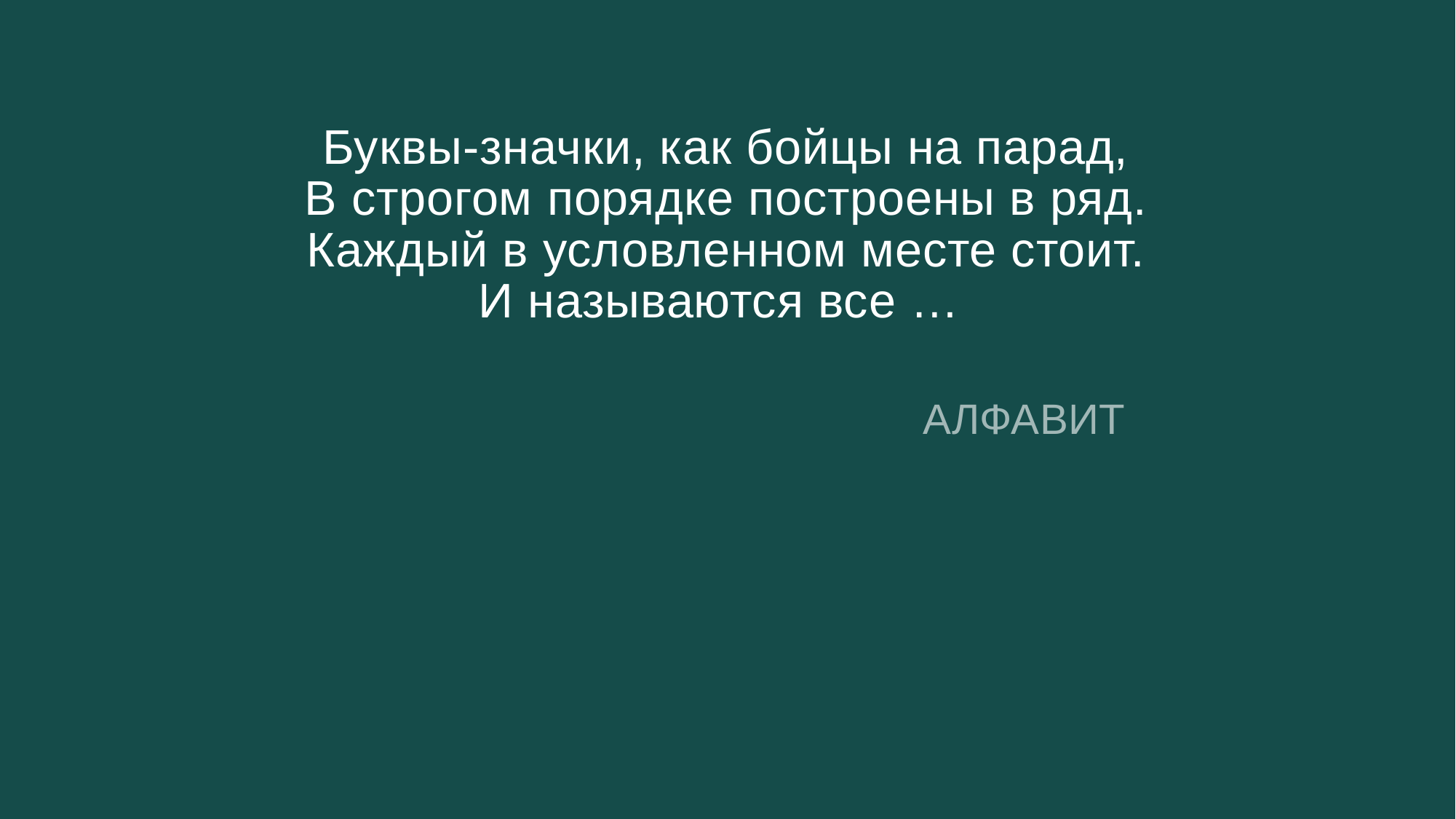

# Буквы-значки, как бойцы на парад,
В строгом порядке построены в ряд.
Каждый в условленном месте стоит.
И называются все …

АЛФАВИТ